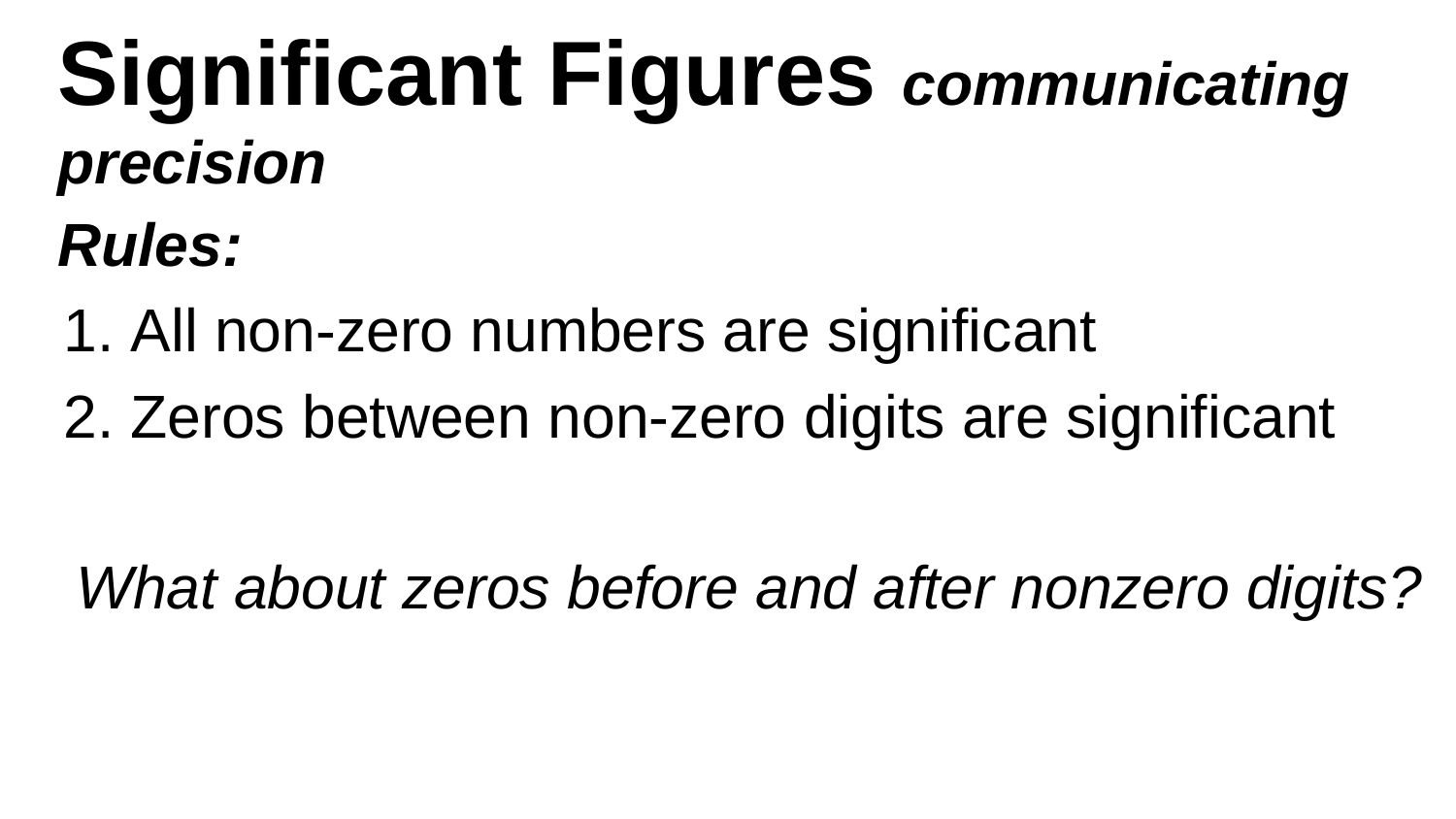

# Significant Figures communicating precision
Rules:
All non-zero numbers are significant
Zeros between non-zero digits are significant

What about zeros before and after nonzero digits?